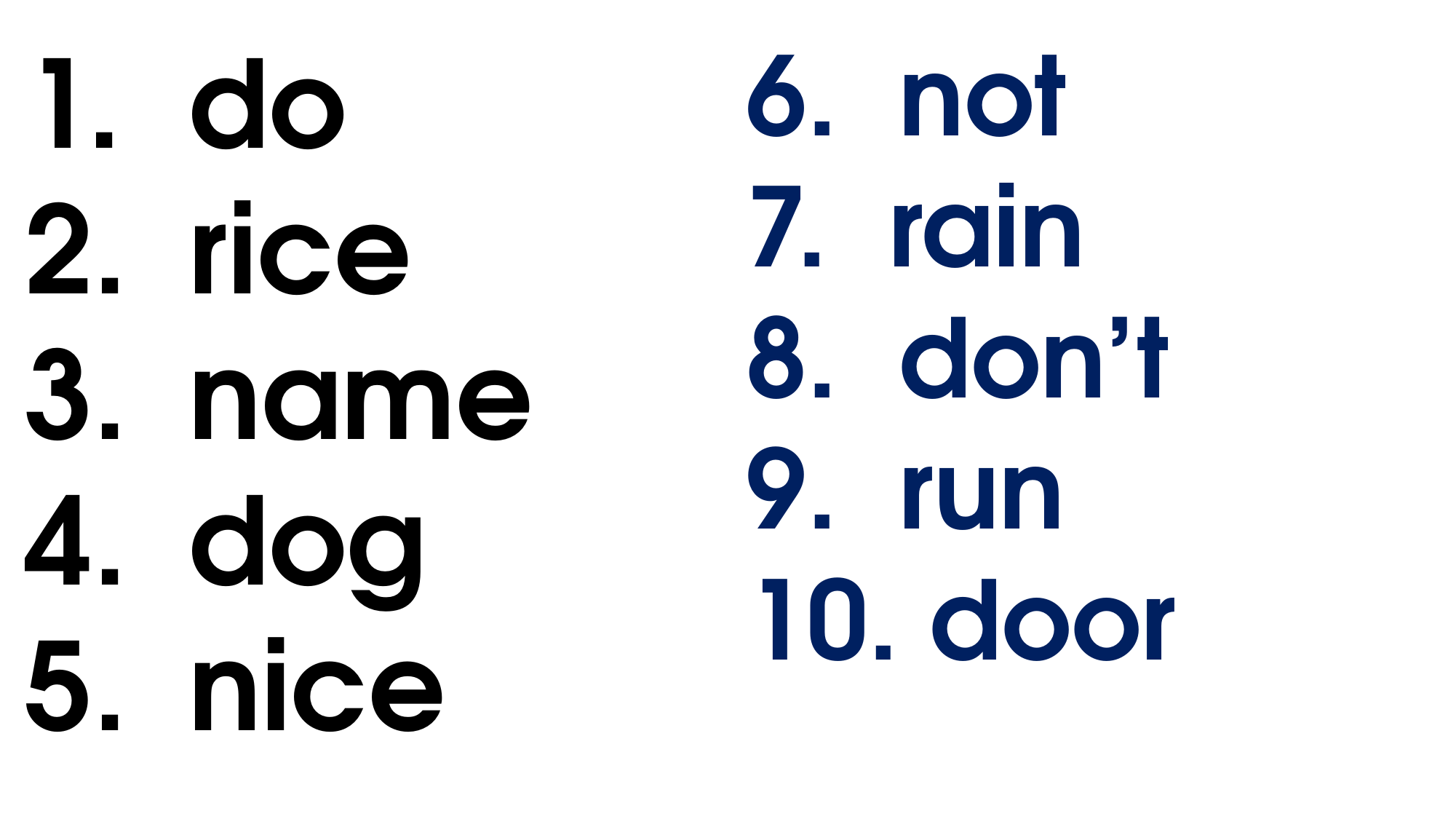

do
rice
name
dog
nice
6.  not
7.  rain
8.  don’t
9.  run
10. door